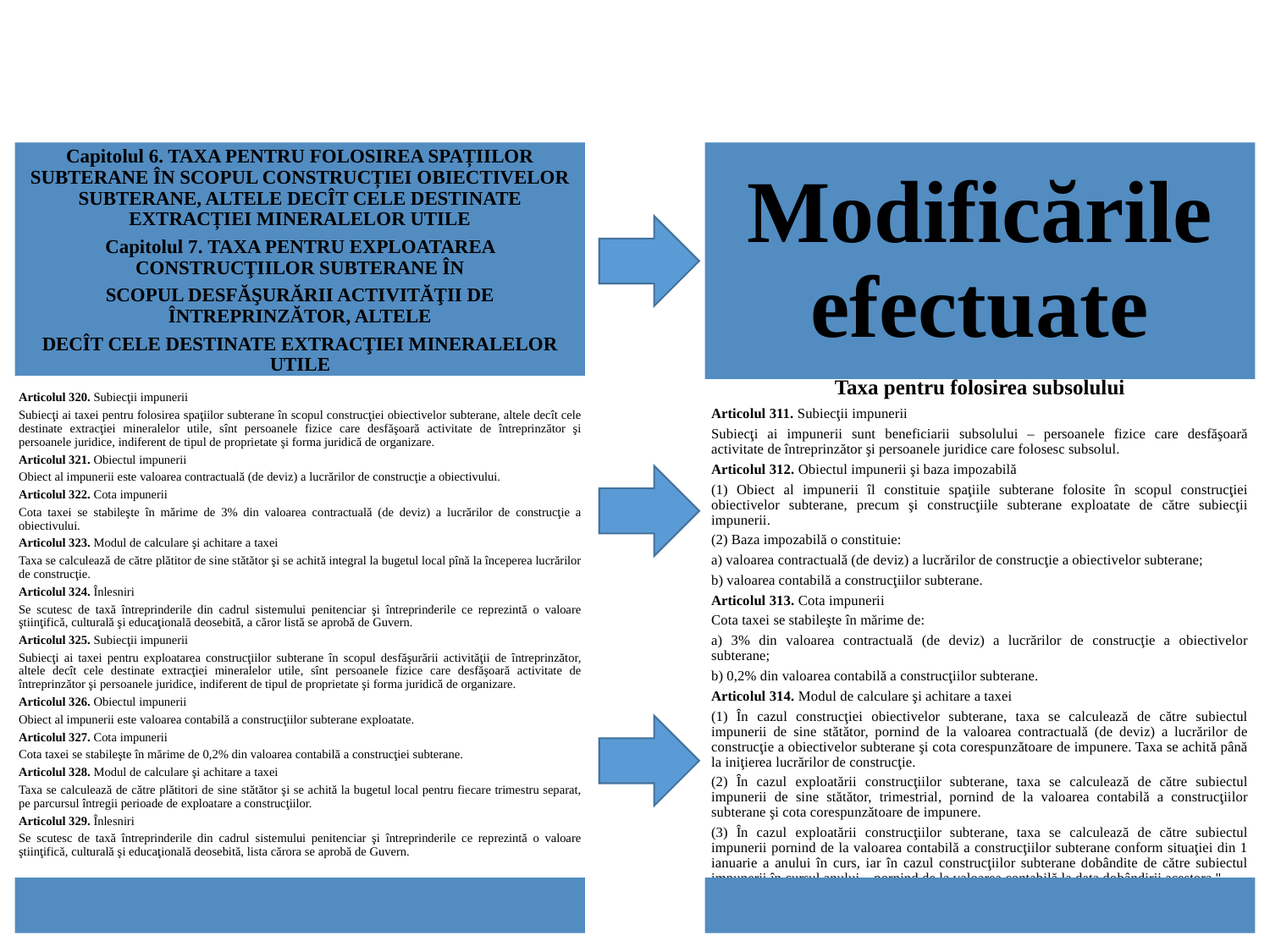

Capitolul 6. TAXA PENTRU FOLOSIREA SPAȚIILOR SUBTERANE ÎN SCOPUL CONSTRUCȚIEI OBIECTIVELOR SUBTERANE, ALTELE DECÎT CELE DESTINATE EXTRACȚIEI MINERALELOR UTILE
Capitolul 7. TAXA PENTRU EXPLOATAREA CONSTRUCŢIILOR SUBTERANE ÎN
SCOPUL DESFĂŞURĂRII ACTIVITĂŢII DE ÎNTREPRINZĂTOR, ALTELE
DECÎT CELE DESTINATE EXTRACŢIEI MINERALELOR UTILE
Articolul 320. Subiecţii impunerii
Subiecţi ai taxei pentru folosirea spaţiilor subterane în scopul construcţiei obiectivelor subterane, altele decît cele destinate extracţiei mineralelor utile, sînt persoanele fizice care desfăşoară activitate de întreprinzător şi persoanele juridice, indiferent de tipul de proprietate şi forma juridică de organizare.
Articolul 321. Obiectul impunerii
Obiect al impunerii este valoarea contractuală (de deviz) a lucrărilor de construcţie a obiectivului.
Articolul 322. Cota impunerii
Cota taxei se stabileşte în mărime de 3% din valoarea contractuală (de deviz) a lucrărilor de construcţie a obiectivului.
Articolul 323. Modul de calculare şi achitare a taxei
Taxa se calculează de către plătitor de sine stătător şi se achită integral la bugetul local pînă la începerea lucrărilor de construcţie.
Articolul 324. Înlesniri
Se scutesc de taxă întreprinderile din cadrul sistemului penitenciar şi întreprinderile ce reprezintă o valoare ştiinţifică, culturală şi educaţională deosebită, a căror listă se aprobă de Guvern.
Articolul 325. Subiecţii impunerii
Subiecţi ai taxei pentru exploatarea construcţiilor subterane în scopul desfăşurării activităţii de întreprinzător, altele decît cele destinate extracţiei mineralelor utile, sînt persoanele fizice care desfăşoară activitate de întreprinzător şi persoanele juridice, indiferent de tipul de proprietate şi forma juridică de organizare.
Articolul 326. Obiectul impunerii
Obiect al impunerii este valoarea contabilă a construcţiilor subterane exploatate.
Articolul 327. Cota impunerii
Cota taxei se stabileşte în mărime de 0,2% din valoarea contabilă a construcţiei subterane.
Articolul 328. Modul de calculare şi achitare a taxei
Taxa se calculează de către plătitori de sine stătător şi se achită la bugetul local pentru fiecare trimestru separat, pe parcursul întregii perioade de exploatare a construcţiilor.
Articolul 329. Înlesniri
Se scutesc de taxă întreprinderile din cadrul sistemului penitenciar şi întreprinderile ce reprezintă o valoare ştiinţifică, culturală şi educaţională deosebită, lista cărora se aprobă de Guvern.
Modificările efectuate

Taxa pentru folosirea subsolului
Articolul 311. Subiecţii impunerii
Subiecţi ai impunerii sunt beneficiarii subsolului – persoanele fizice care desfăşoară activitate de întreprinzător şi persoanele juridice care folosesc subsolul.
Articolul 312. Obiectul impunerii şi baza impozabilă
(1) Obiect al impunerii îl constituie spaţiile subterane folosite în scopul construcţiei obiectivelor subterane, precum şi construcţiile subterane exploatate de către subiecţii impunerii.
(2) Baza impozabilă o constituie:
a) valoarea contractuală (de deviz) a lucrărilor de construcţie a obiectivelor subterane;
b) valoarea contabilă a construcţiilor subterane.
Articolul 313. Cota impunerii
Cota taxei se stabileşte în mărime de:
a) 3% din valoarea contractuală (de deviz) a lucrărilor de construcţie a obiectivelor subterane;
b) 0,2% din valoarea contabilă a construcţiilor subterane.
Articolul 314. Modul de calculare şi achitare a taxei
(1) În cazul construcţiei obiectivelor subterane, taxa se calculează de către subiectul impunerii de sine stătător, pornind de la valoarea contractuală (de deviz) a lucrărilor de construcţie a obiectivelor subterane şi cota corespunzătoare de impunere. Taxa se achită până la iniţierea lucrărilor de construcţie.
(2) În cazul exploatării construcţiilor subterane, taxa se calculează de către subiectul impunerii de sine stătător, trimestrial, pornind de la valoarea contabilă a construcţiilor subterane şi cota corespunzătoare de impunere.
(3) În cazul exploatării construcţiilor subterane, taxa se calculează de către subiectul impunerii pornind de la valoarea contabilă a construcţiilor subterane conform situaţiei din 1 ianuarie a anului în curs, iar în cazul construcţiilor subterane dobândite de către subiectul impunerii în cursul anului – pornind de la valoarea contabilă la data dobândirii acestora."

37